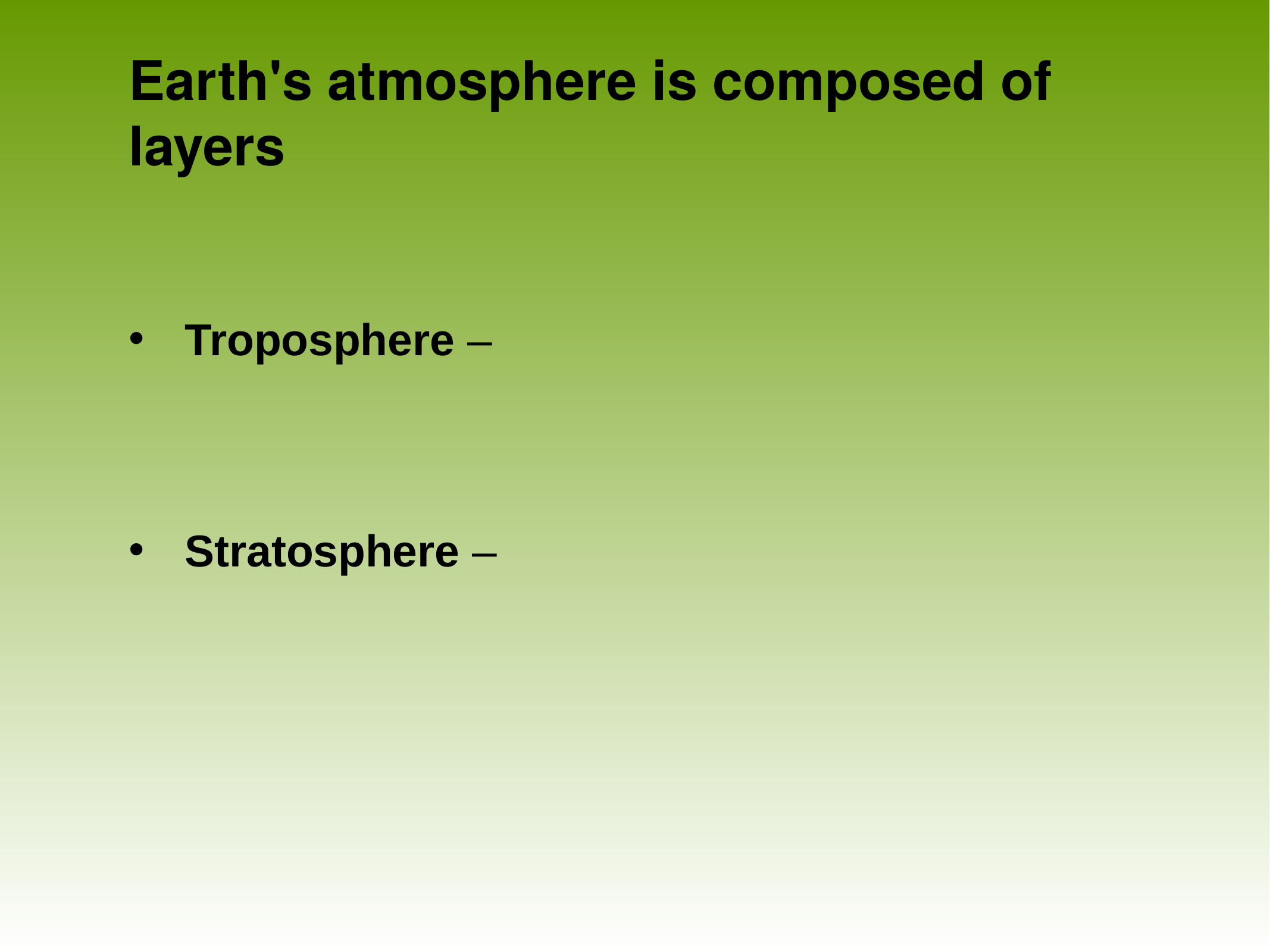

# Earth's atmosphere is composed of layers
Troposphere –

Stratosphere –